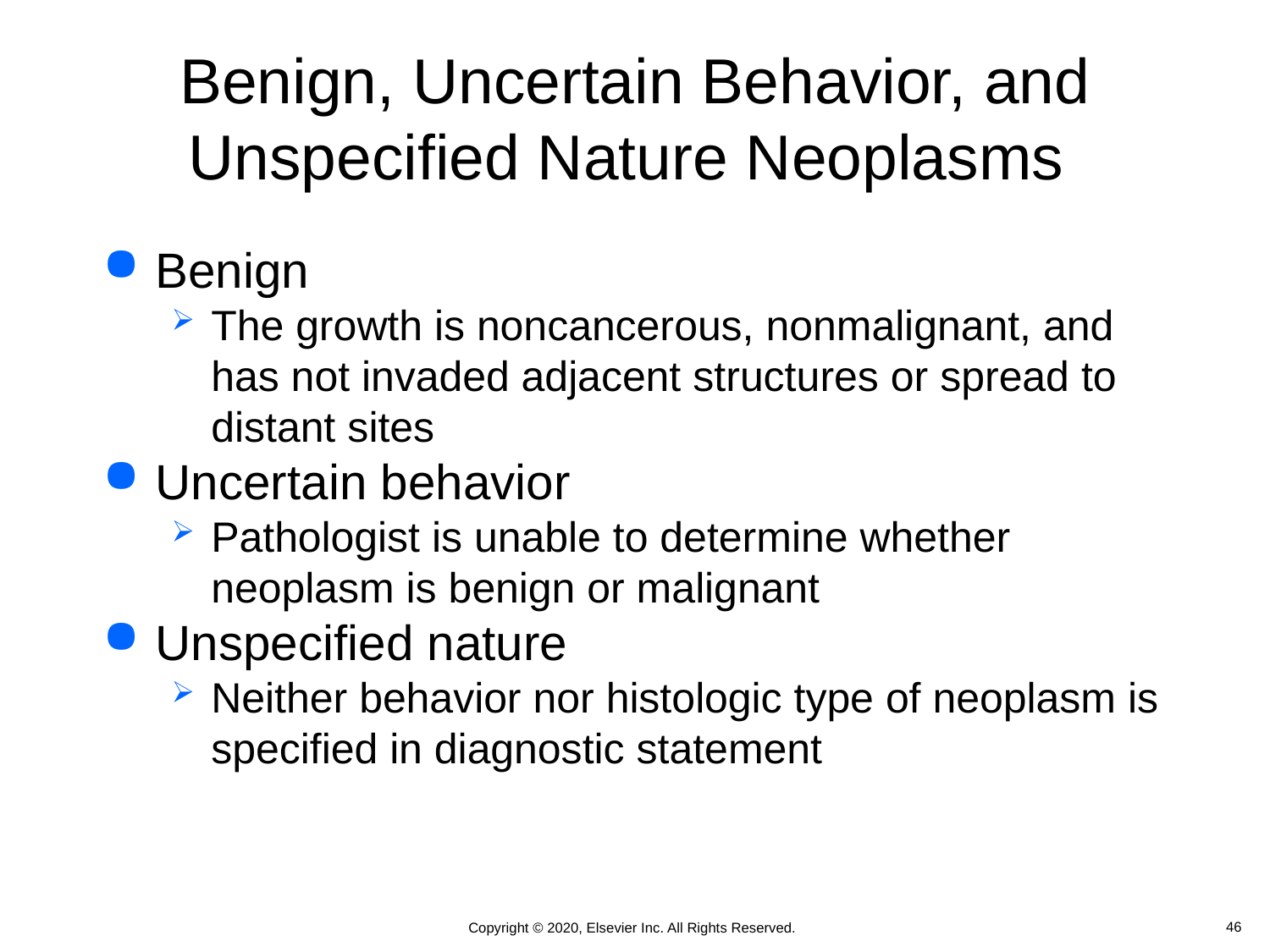

# Benign, Uncertain Behavior, and Unspecified Nature Neoplasms
Benign
The growth is noncancerous, nonmalignant, and has not invaded adjacent structures or spread to distant sites
Uncertain behavior
Pathologist is unable to determine whether neoplasm is benign or malignant
Unspecified nature
Neither behavior nor histologic type of neoplasm is specified in diagnostic statement
 46